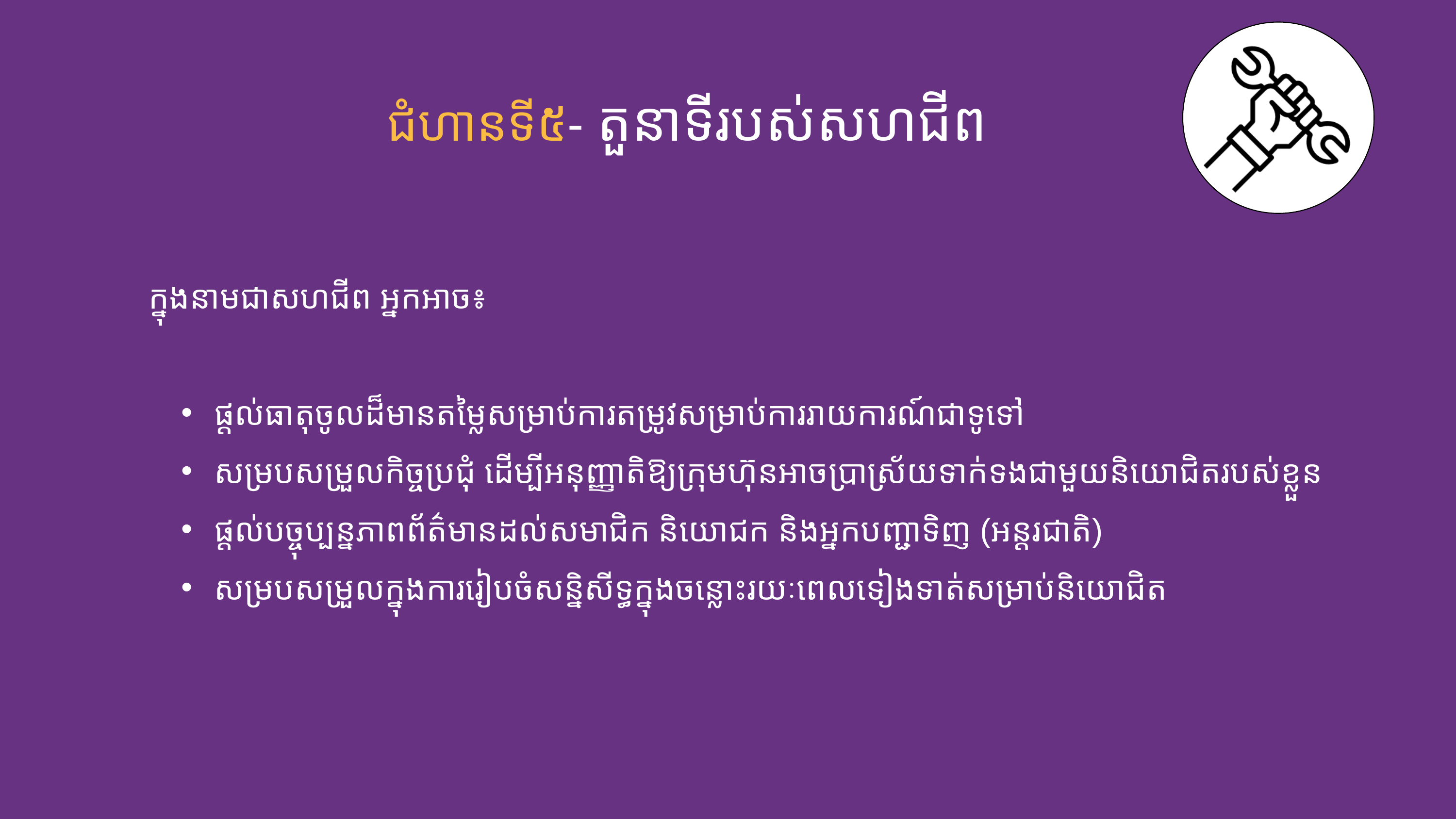

ជំហានទី៥- តួនាទីរបស់សហជីព
ក្នុងនាមជាសហជីព អ្នកអាច៖

ផ្ដល់ធាតុចូល​ដ៏មានតម្លៃ​សម្រាប់​ការ​តម្រូវ​សម្រាប់ការ​រាយការណ៍​ជាទូទៅ
សម្របសម្រួល​កិច្ចប្រជុំ ដើម្បី​អនុញ្ញាតិ​ឱ្យក្រុមហ៊ុន​អាច​ប្រាស្រ័យទាក់ទង​ជាមួយ​និយោជិត​របស់ខ្លួន
ផ្ដល់​បច្ចុប្ប​ន្នភាពព័ត៌មានដល់​សមាជិក និយោជក និង​អ្នក​បញ្ជាទិញ (អន្តរជាតិ)
សម្របសម្រួល​ក្នុង​ការ​រៀបចំ​សន្និសីទ្ធ​ក្នុង​ចន្លោះរយៈពេលទៀងទាត់​សម្រាប់​និយោជិត ​